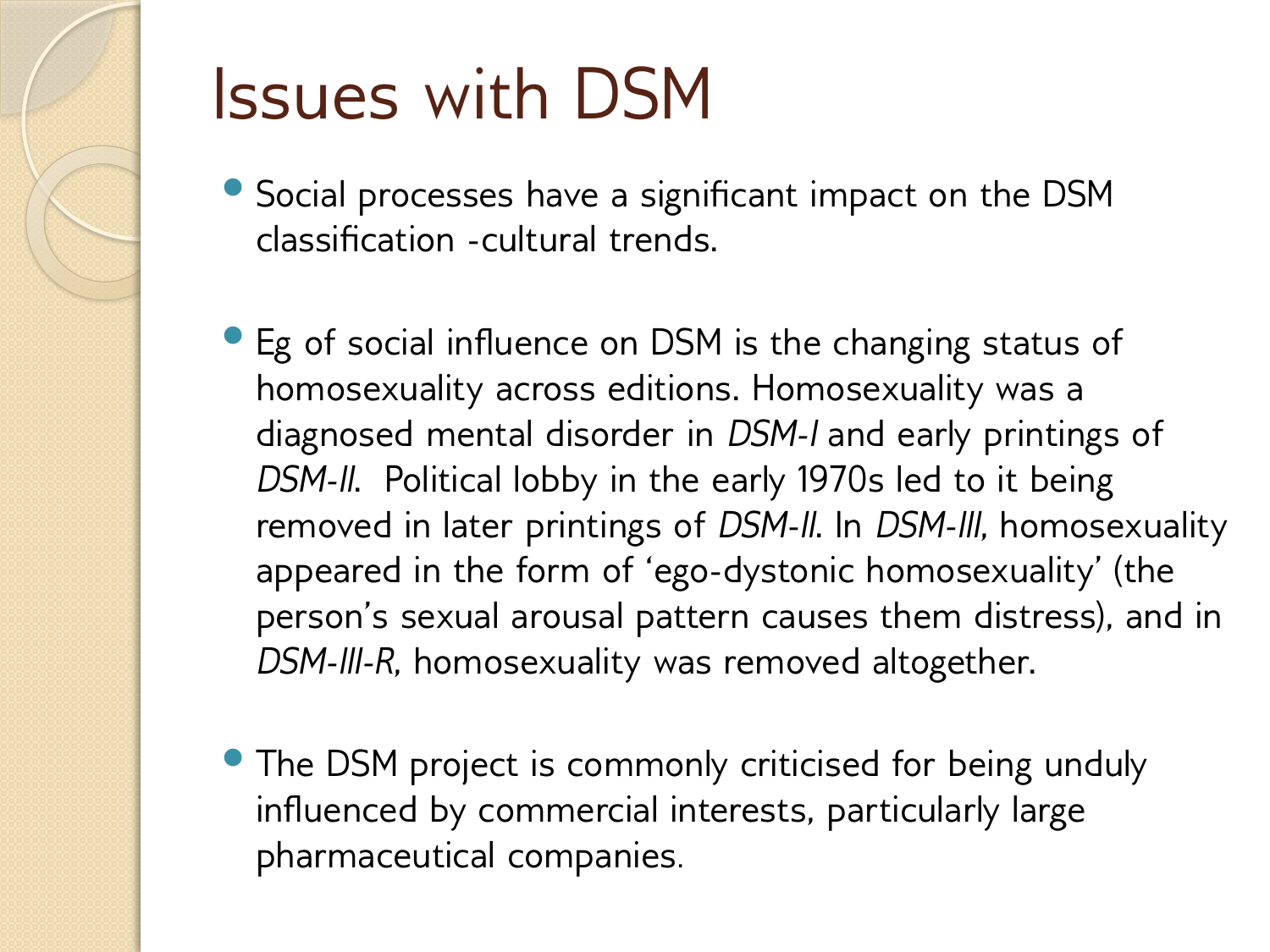

# Issues with DSM
Social processes have a significant impact on the DSM classification -cultural trends.

Eg of social influence on DSM is the changing status of homosexuality across editions. Homosexuality was a diagnosed mental disorder in DSM-I and early printings of DSM-II.  Political lobby in the early 1970s led to it being removed in later printings of DSM-II. In DSM-III, homosexuality appeared in the form of ‘ego-dystonic homosexuality’ (the person’s sexual arousal pattern causes them distress), and in DSM-III-R, homosexuality was removed altogether.

The DSM project is commonly criticised for being unduly influenced by commercial interests, particularly large pharmaceutical companies.